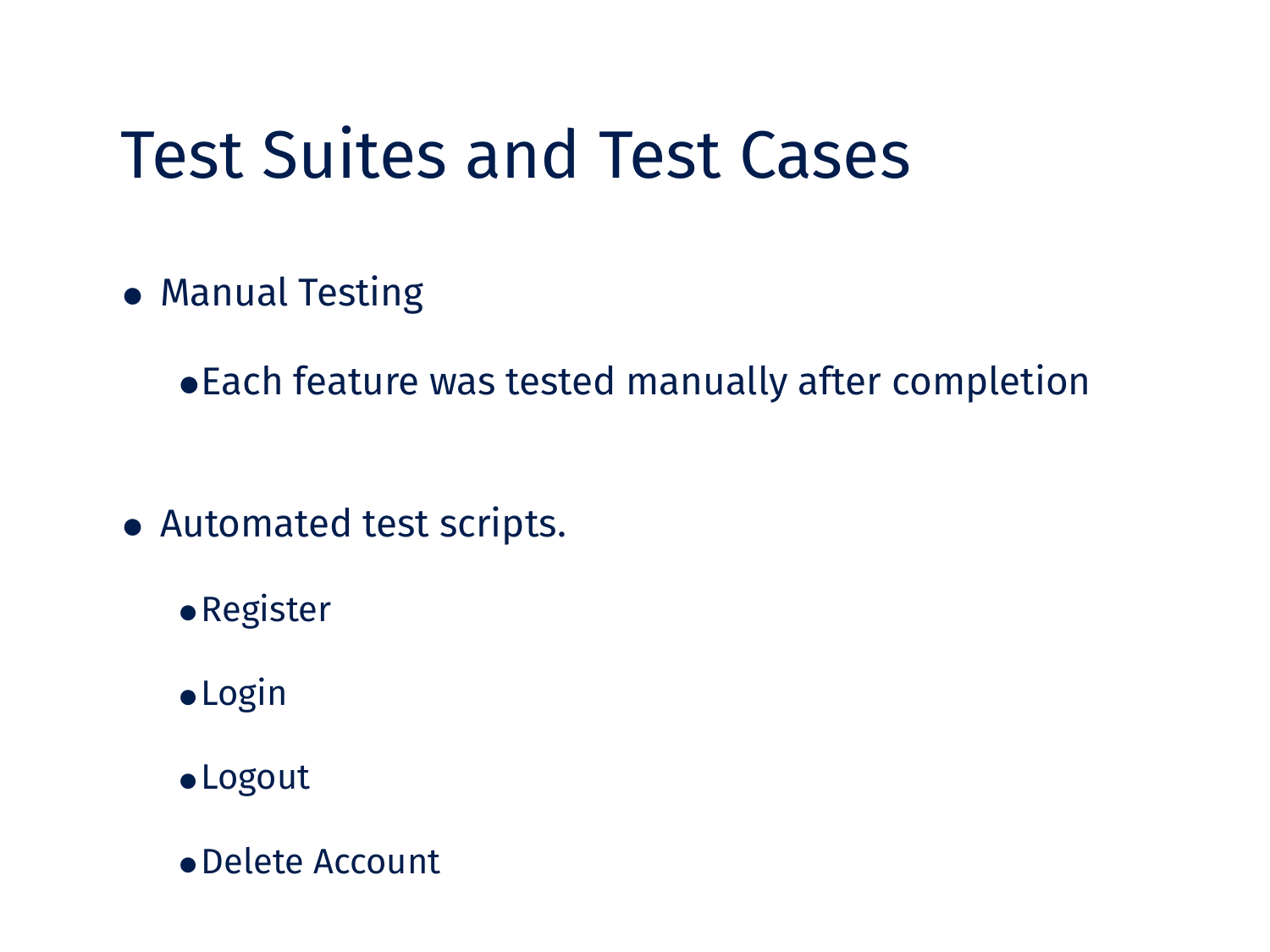

# Test Suites and Test Cases
Manual Testing
Each feature was tested manually after completion
Automated test scripts.
Register
Login
Logout
Delete Account